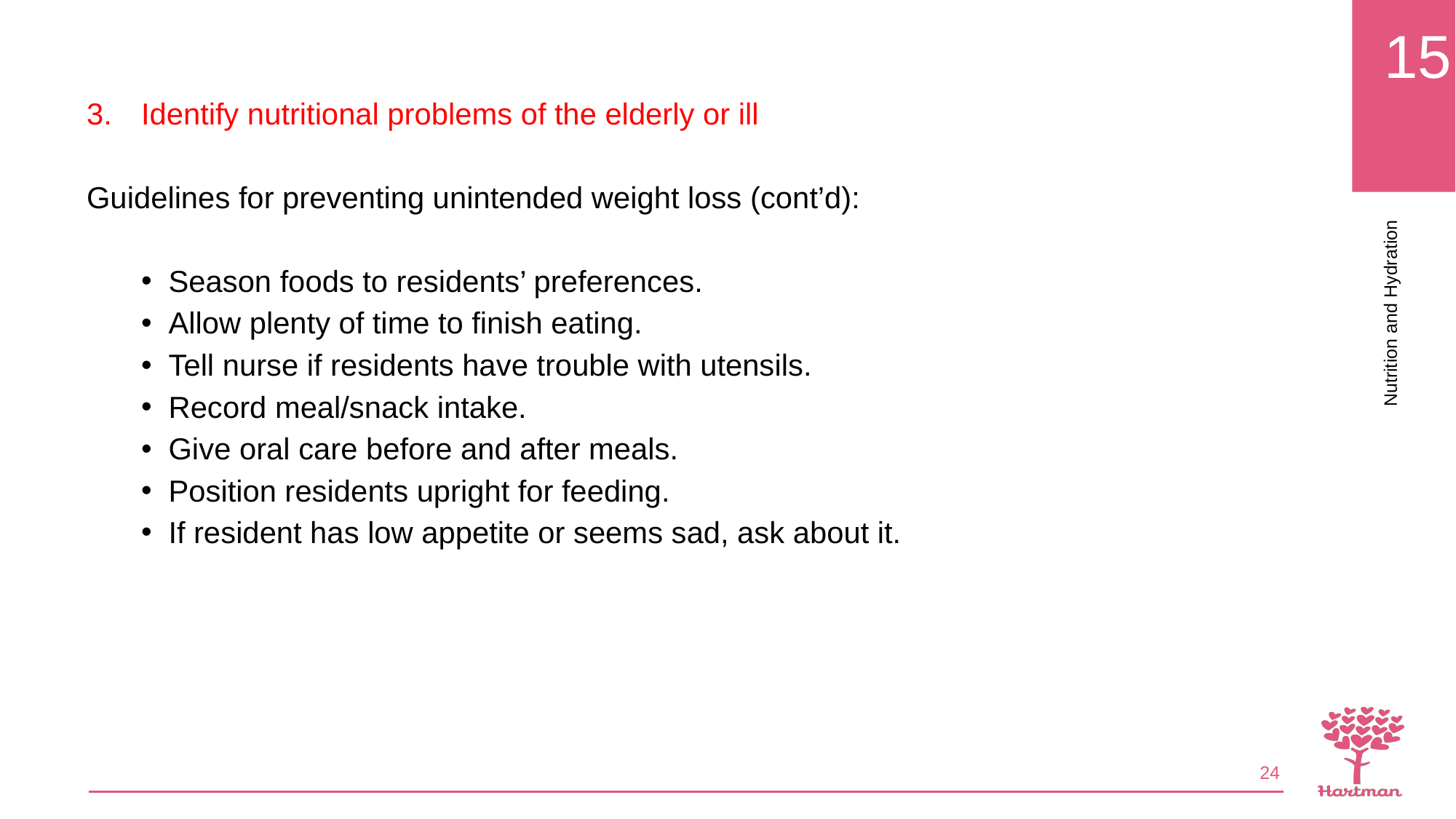

Identify nutritional problems of the elderly or ill

Guidelines for preventing unintended weight loss (cont’d):

Season foods to residents’ preferences.
Allow plenty of time to finish eating.
Tell nurse if residents have trouble with utensils.
Record meal/snack intake.
Give oral care before and after meals.
Position residents upright for feeding.
If resident has low appetite or seems sad, ask about it.

24